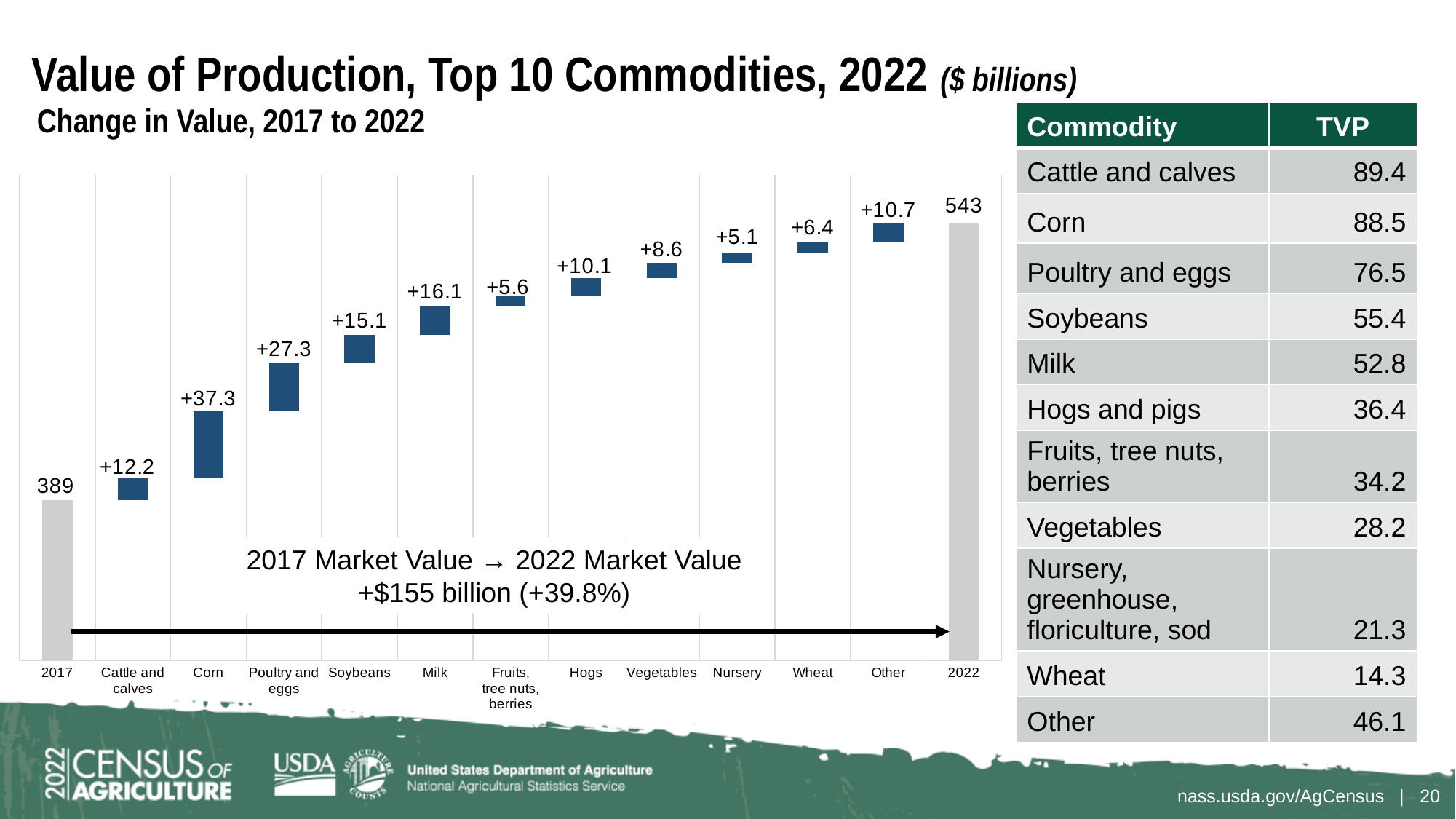

# Value of Production, Top 10 Commodities, 2022 ($ billions)
| Commodity | TVP |
| --- | --- |
| Cattle and calves | 89.4 |
| Corn | 88.5 |
| Poultry and eggs | 76.5 |
| Soybeans | 55.4 |
| Milk | 52.8 |
| Hogs and pigs | 36.4 |
| Fruits, tree nuts, berries | 34.2 |
| Vegetables | 28.2 |
| Nursery, greenhouse, floriculture, sod | 21.3 |
| Wheat | 14.3 |
| Other | 46.1 |
Change in Value, 2017 to 2022

### Chart

| Category | Invisible | Minus | Plus | Initial |
|---|---|---|---|---|
| 2017 | None | None | None | 389.0 |
| Cattle and calves | 389.0 | None | 12.2 | None |
| Corn | 401.2 | None | 37.3 | None |
| Poultry and
eggs | 438.5 | None | 27.3 | None |
| Soybeans | 465.8 | None | 15.1 | None |
| Milk | 480.9 | None | 16.1 | None |
| Fruits,
tree nuts,
berries | 497.0 | None | 5.6 | None |
| Hogs | 502.6 | None | 10.1 | None |
| Vegetables | 512.7 | None | 8.6 | None |
| Nursery | 521.3 | None | 5.1 | None |
| Wheat | 526.4 | None | 6.4 | None |
| Other | 532.8 | None | 10.7 | None |
| 2022 | None | None | None | 543.0 |
2017 Market Value → 2022 Market Value
+$155 billion (+39.8%)